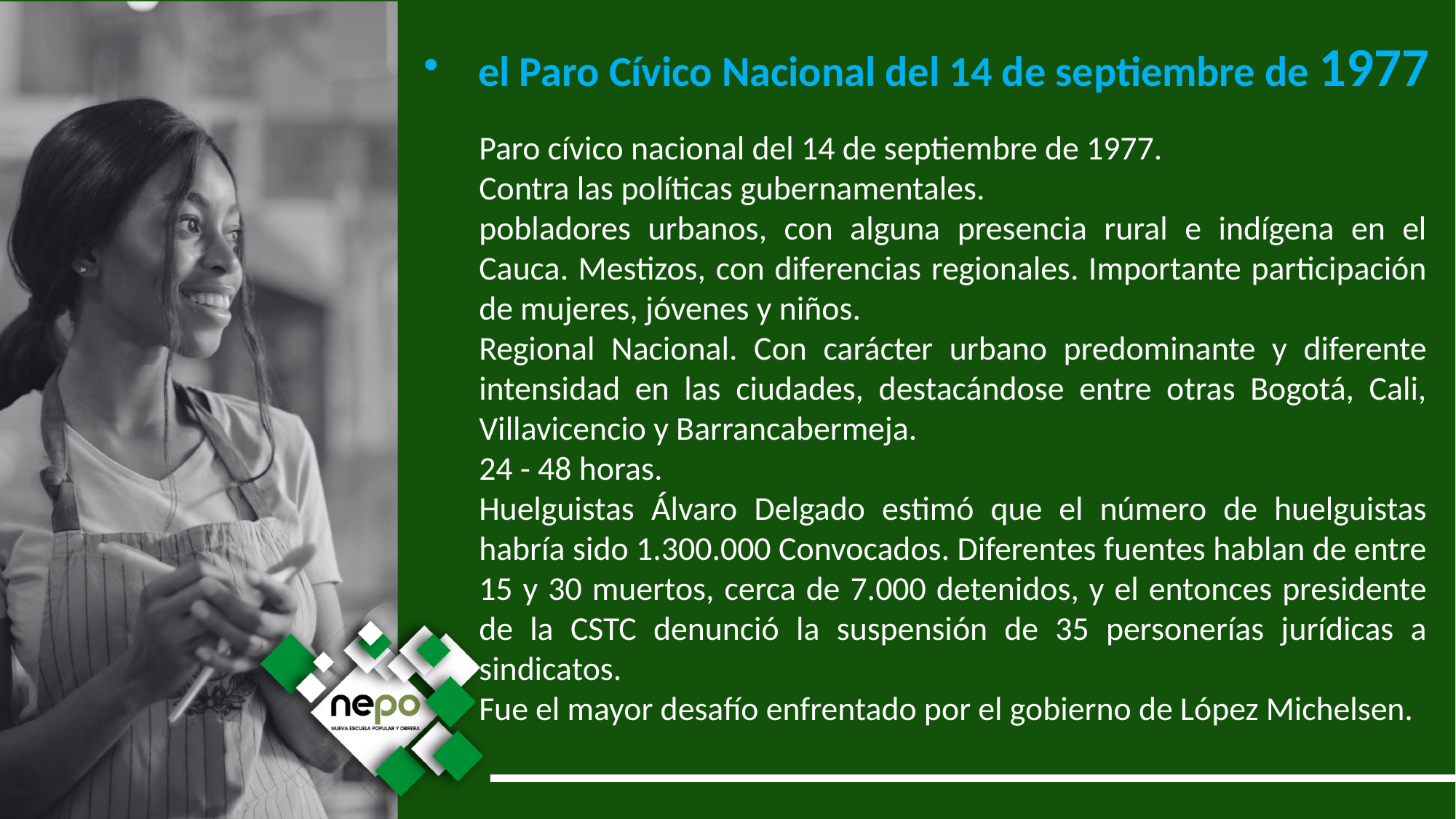

el Paro Cívico Nacional del 14 de septiembre de 1977
Paro cívico nacional del 14 de septiembre de 1977.
Contra las políticas gubernamentales.
pobladores urbanos, con alguna presencia rural e indígena en el Cauca. Mestizos, con diferencias regionales. Importante participación de mujeres, jóvenes y niños.
Regional Nacional. Con carácter urbano predominante y diferente intensidad en las ciudades, destacándose entre otras Bogotá, Cali, Villavicencio y Barrancabermeja.
24 - 48 horas.
Huelguistas Álvaro Delgado estimó que el número de huelguistas habría sido 1.300.000 Convocados. Diferentes fuentes hablan de entre 15 y 30 muertos, cerca de 7.000 detenidos, y el entonces presidente de la CSTC denunció la suspensión de 35 personerías jurídicas a sindicatos.
Fue el mayor desafío enfrentado por el gobierno de López Michelsen.